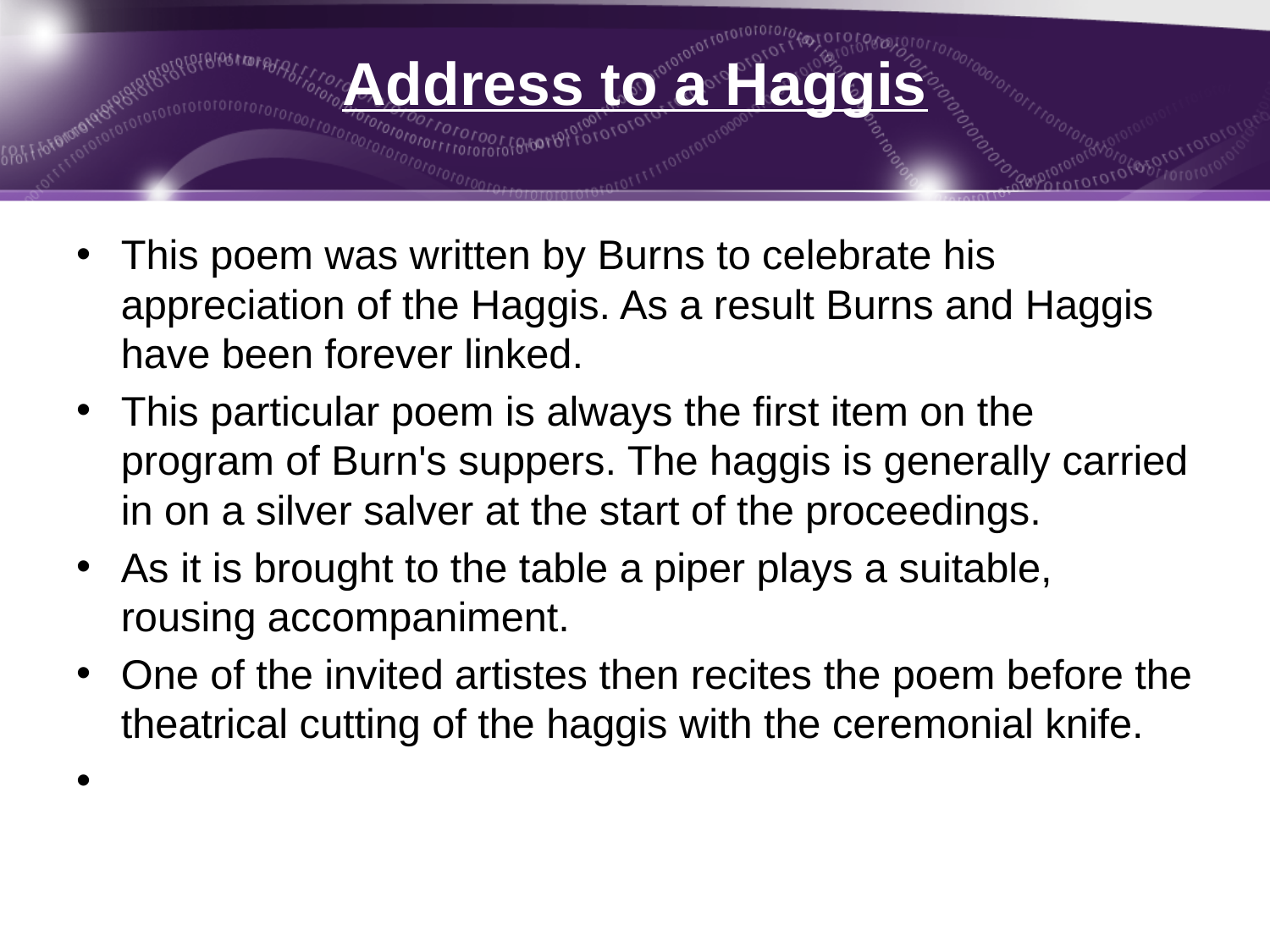

# Address to a Haggis
This poem was written by Burns to celebrate his appreciation of the Haggis. As a result Burns and Haggis have been forever linked.
This particular poem is always the first item on the program of Burn's suppers. The haggis is generally carried in on a silver salver at the start of the proceedings.
As it is brought to the table a piper plays a suitable, rousing accompaniment.
One of the invited artistes then recites the poem before the theatrical cutting of the haggis with the ceremonial knife.